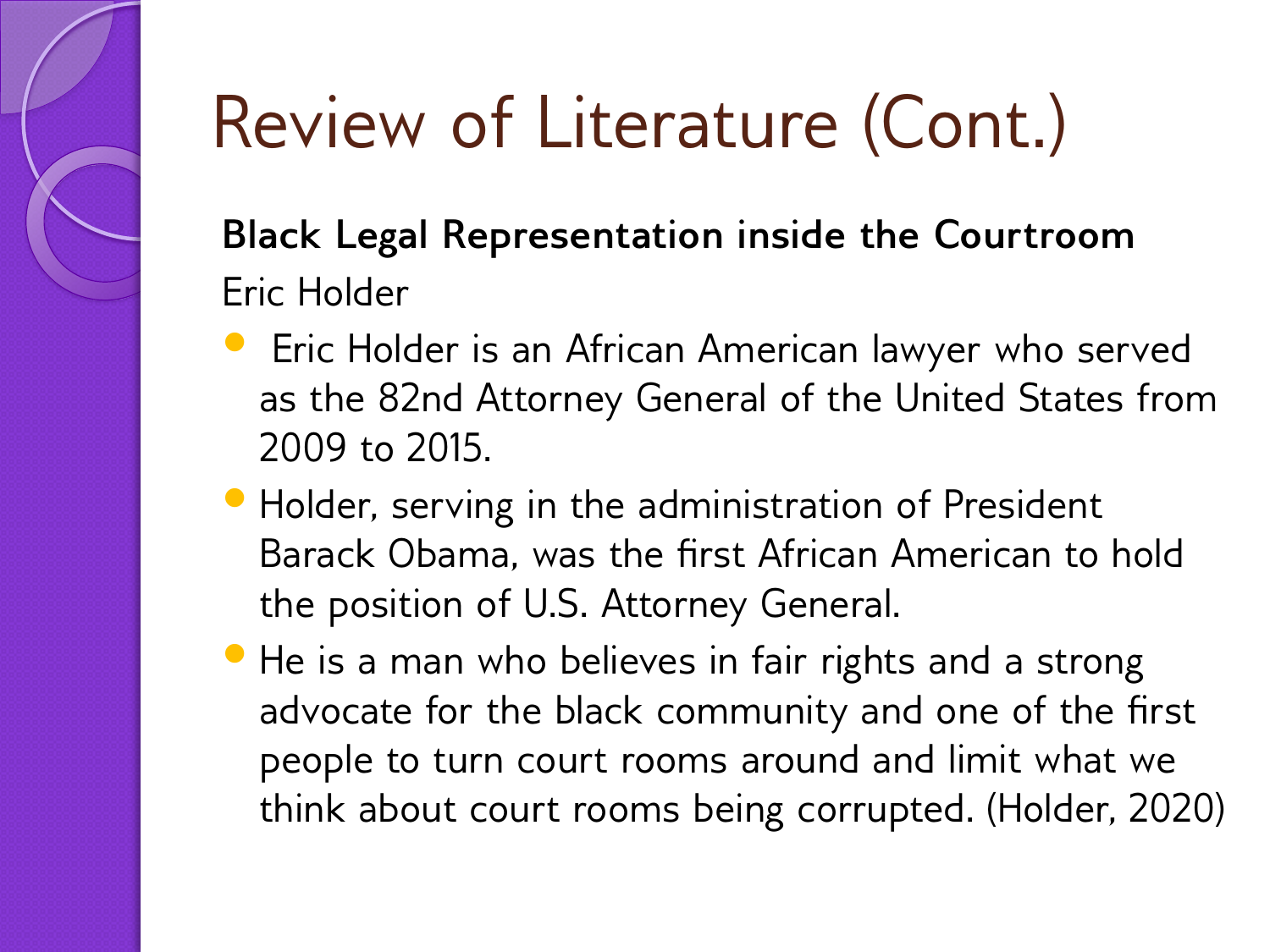

# Review of Literature (Cont.)
Black Legal Representation inside the Courtroom
Eric Holder
 Eric Holder is an African American lawyer who served as the 82nd Attorney General of the United States from 2009 to 2015.
Holder, serving in the administration of President Barack Obama, was the first African American to hold the position of U.S. Attorney General.
He is a man who believes in fair rights and a strong advocate for the black community and one of the first people to turn court rooms around and limit what we think about court rooms being corrupted. (Holder, 2020)